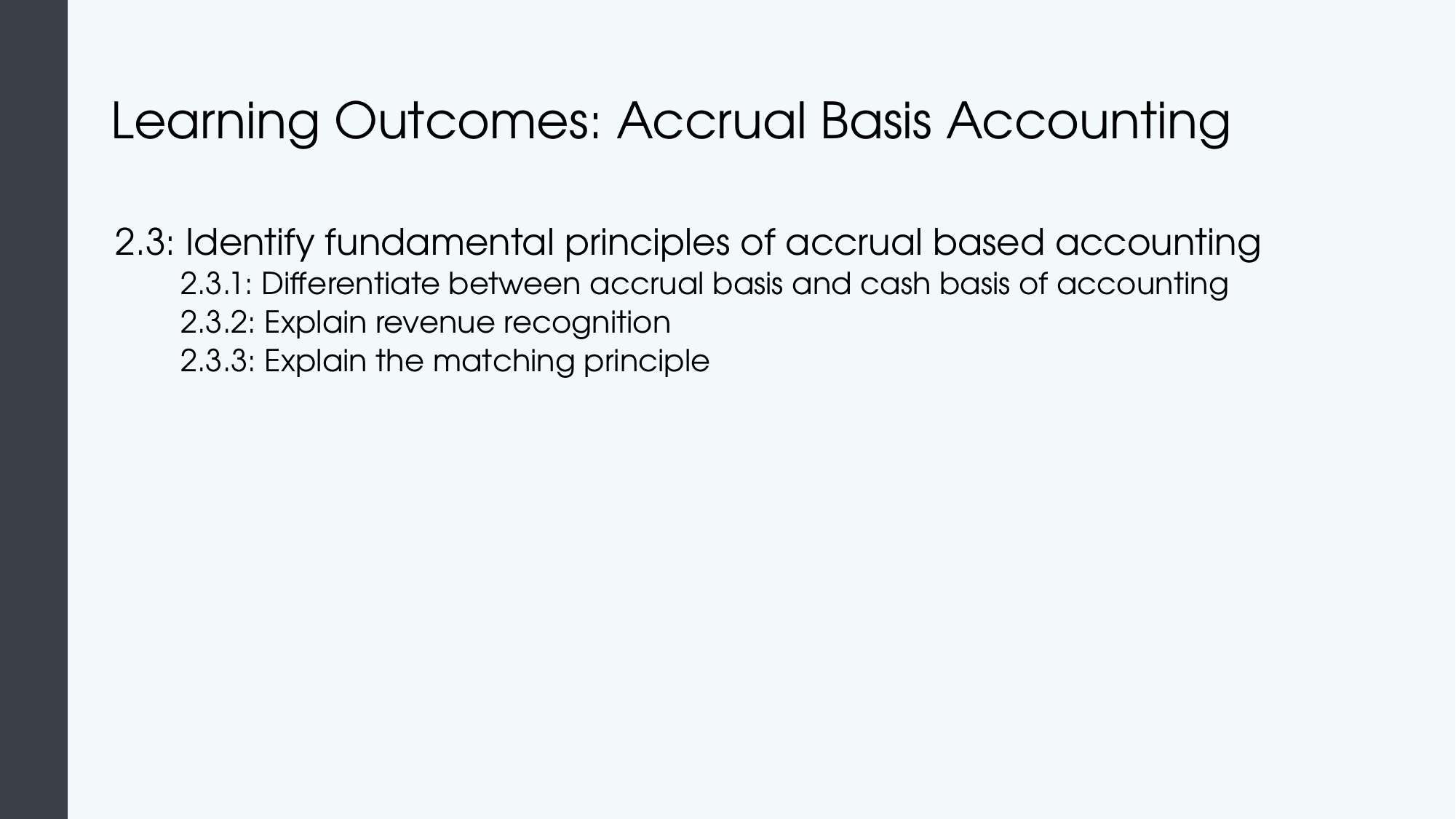

# Learning Outcomes: Accrual Basis Accounting
2.3: Identify fundamental principles of accrual based accounting
2.3.1: Differentiate between accrual basis and cash basis of accounting
2.3.2: Explain revenue recognition
2.3.3: Explain the matching principle